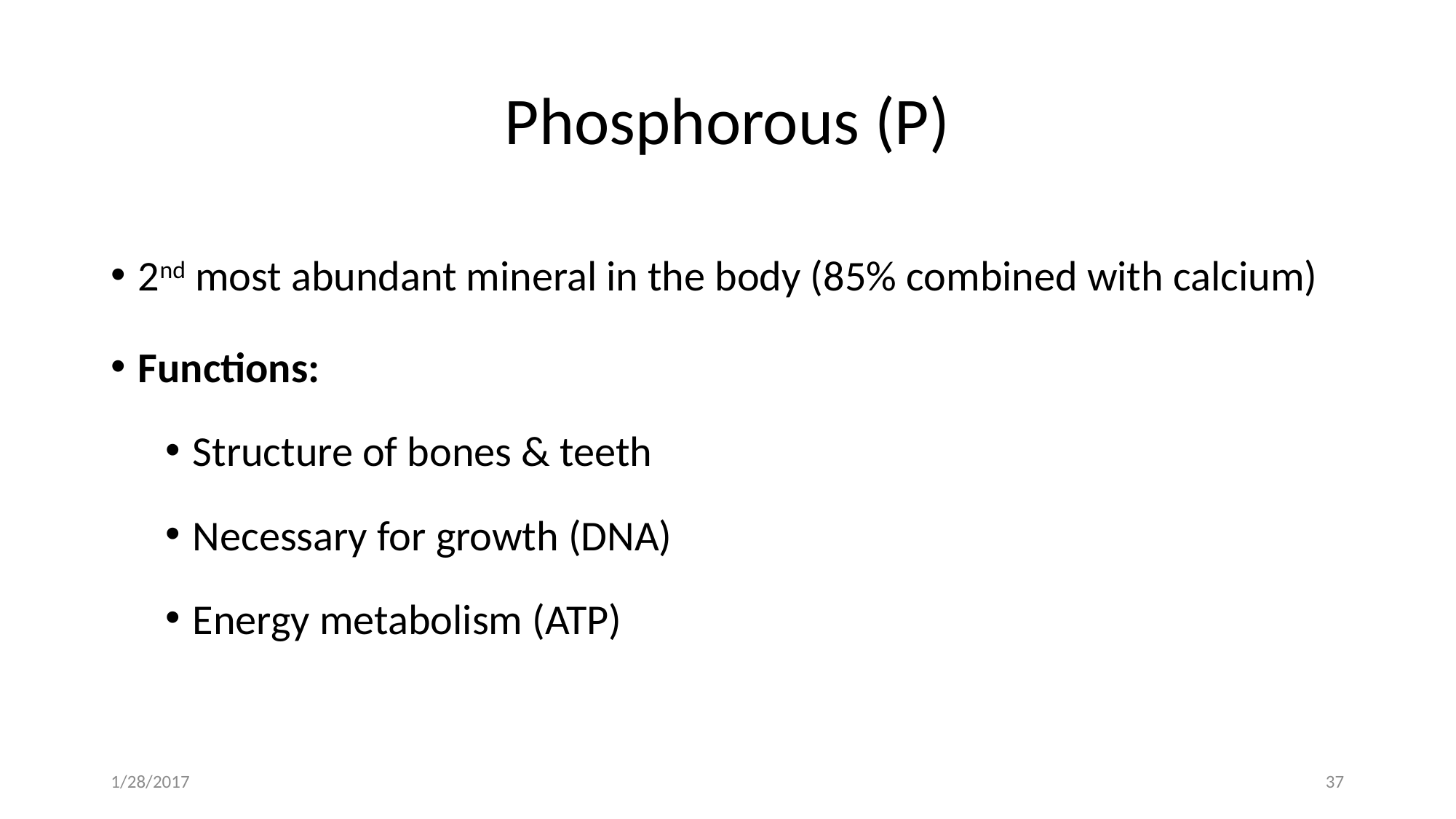

# Phosphorous (P)
2nd most abundant mineral in the body (85% combined with calcium)
Functions:
Structure of bones & teeth
Necessary for growth (DNA)
Energy metabolism (ATP)
1/28/2017
37